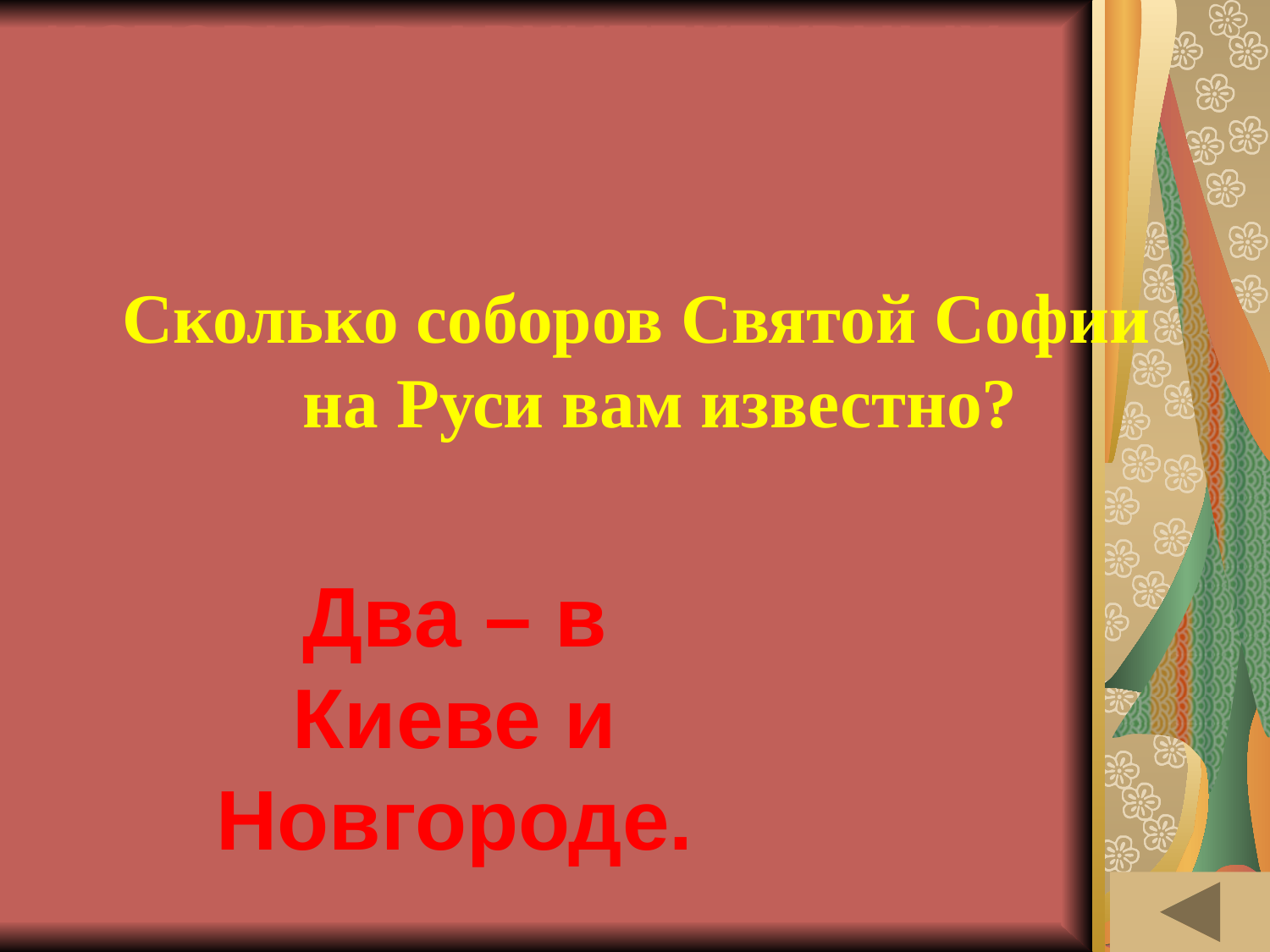

# ИСТОРИЯ В АРХИТЕКТУРНЫХ ПАМЯТНИКАХ (50)
Сколько соборов Святой Софии на Руси вам известно?
Два – в Киеве и Новгороде.